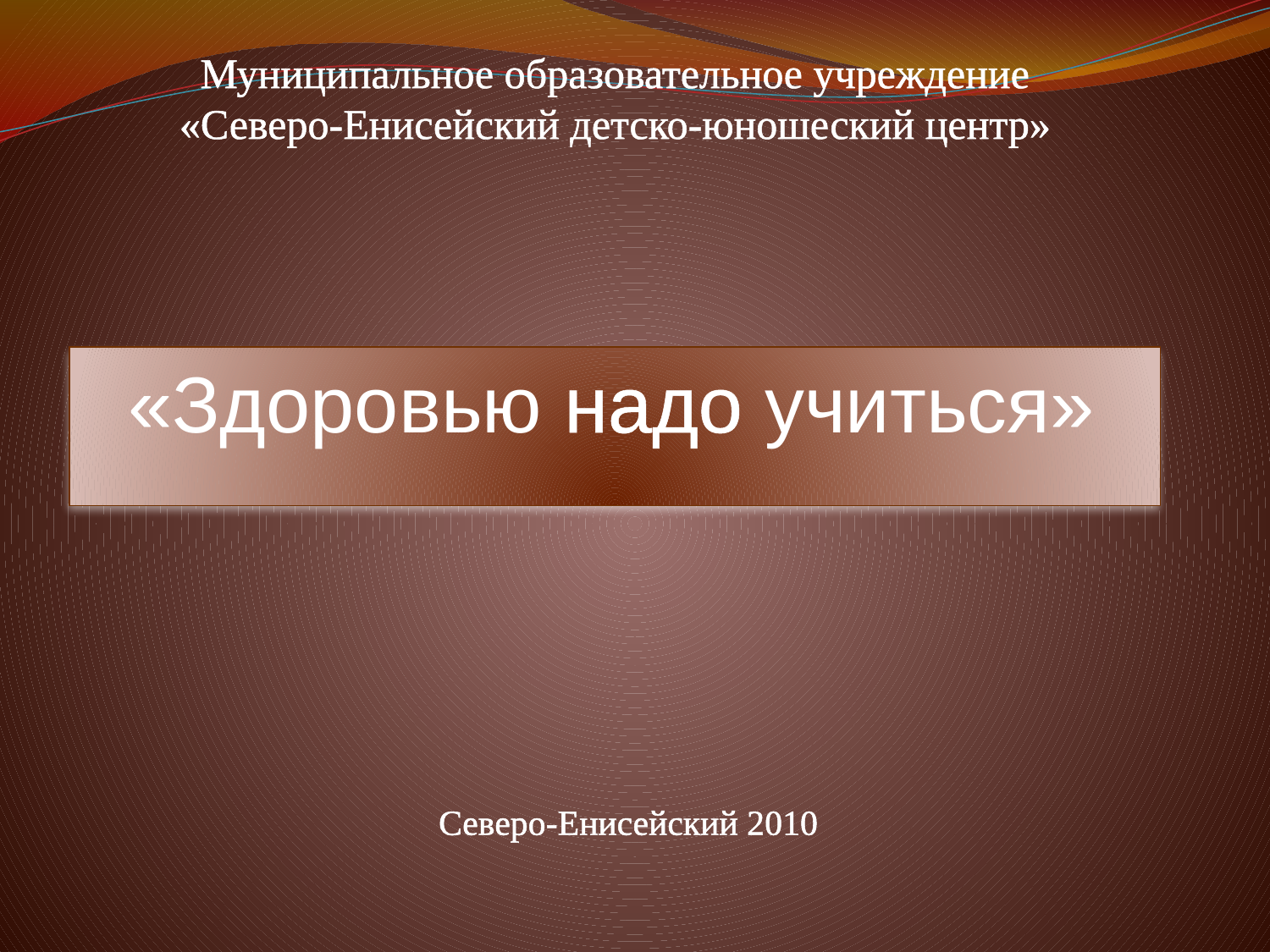

Муниципальное образовательное учреждение
«Северо-Енисейский детско-юношеский центр»
#
«Здоровью надо учиться»

Северо-Енисейский 2010